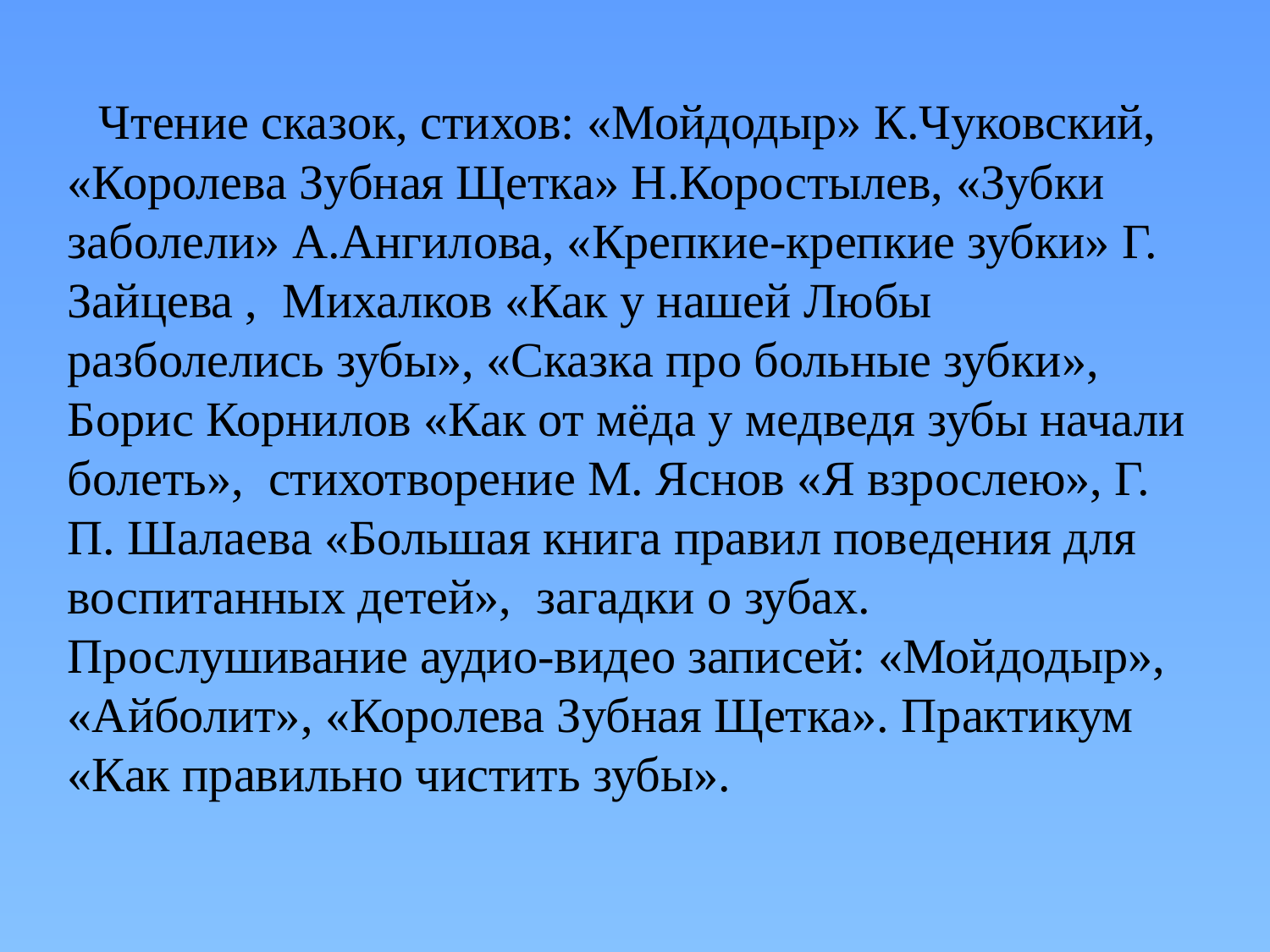

Чтение сказок, стихов: «Мойдодыр» К.Чуковский, «Королева Зубная Щетка» Н.Коростылев, «Зубки заболели» А.Ангилова, «Крепкие-крепкие зубки» Г. Зайцева ,  Михалков «Как у нашей Любы разболелись зубы», «Сказка про больные зубки»,  Борис Корнилов «Как от мёда у медведя зубы начали болеть»,  стихотворение М. Яснов «Я взрослею», Г. П. Шалаева «Большая книга правил поведения для воспитанных детей»,  загадки о зубах. Прослушивание аудио-видео записей: «Мойдодыр», «Айболит», «Королева Зубная Щетка». Практикум «Как правильно чистить зубы».